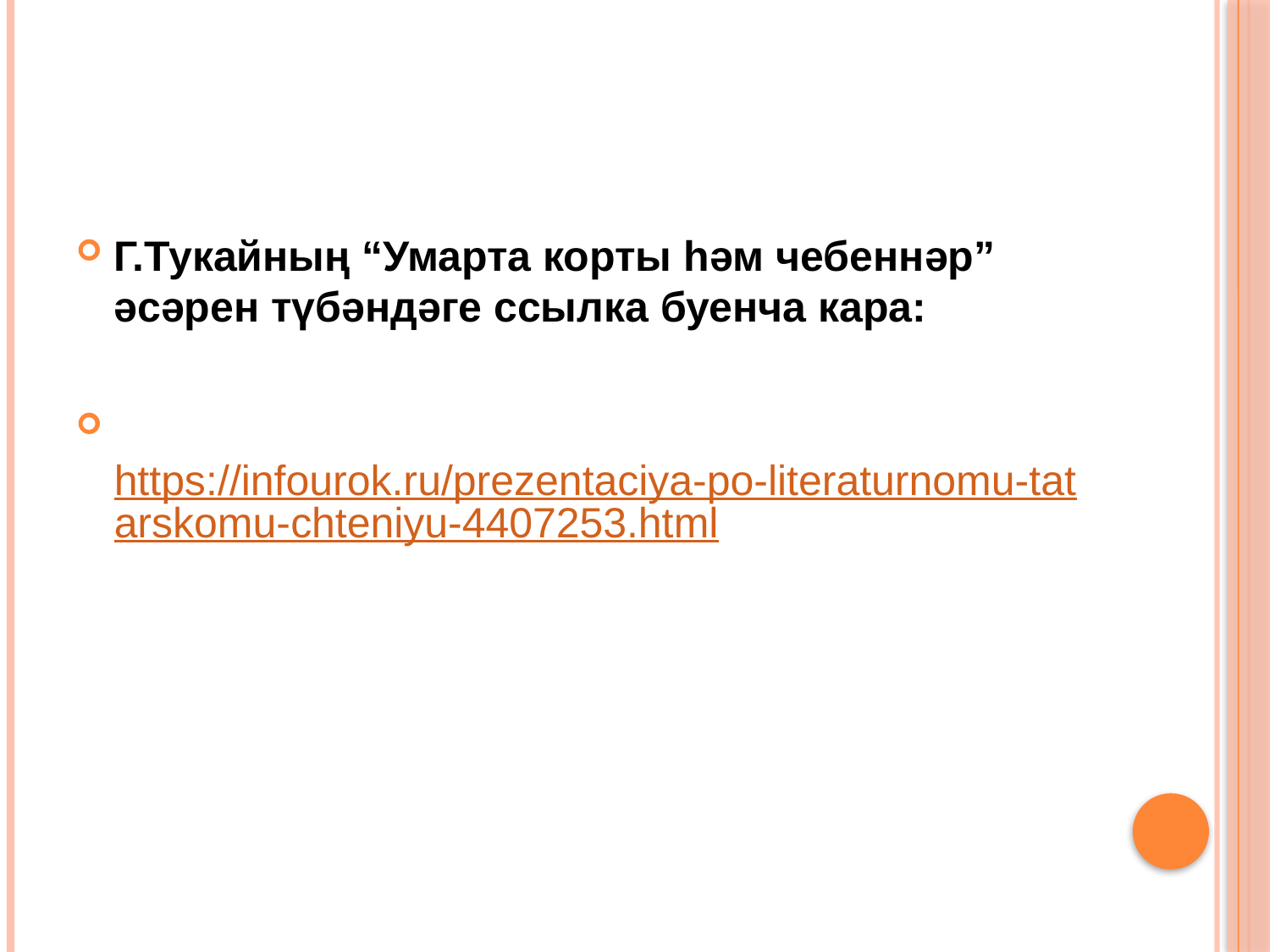

Г.Тукайның “Умарта корты һәм чебеннәр” әсәрен түбәндәге ссылка буенча кара:

        https://infourok.ru/prezentaciya-po-literaturnomu-tatarskomu-chteniyu-4407253.html